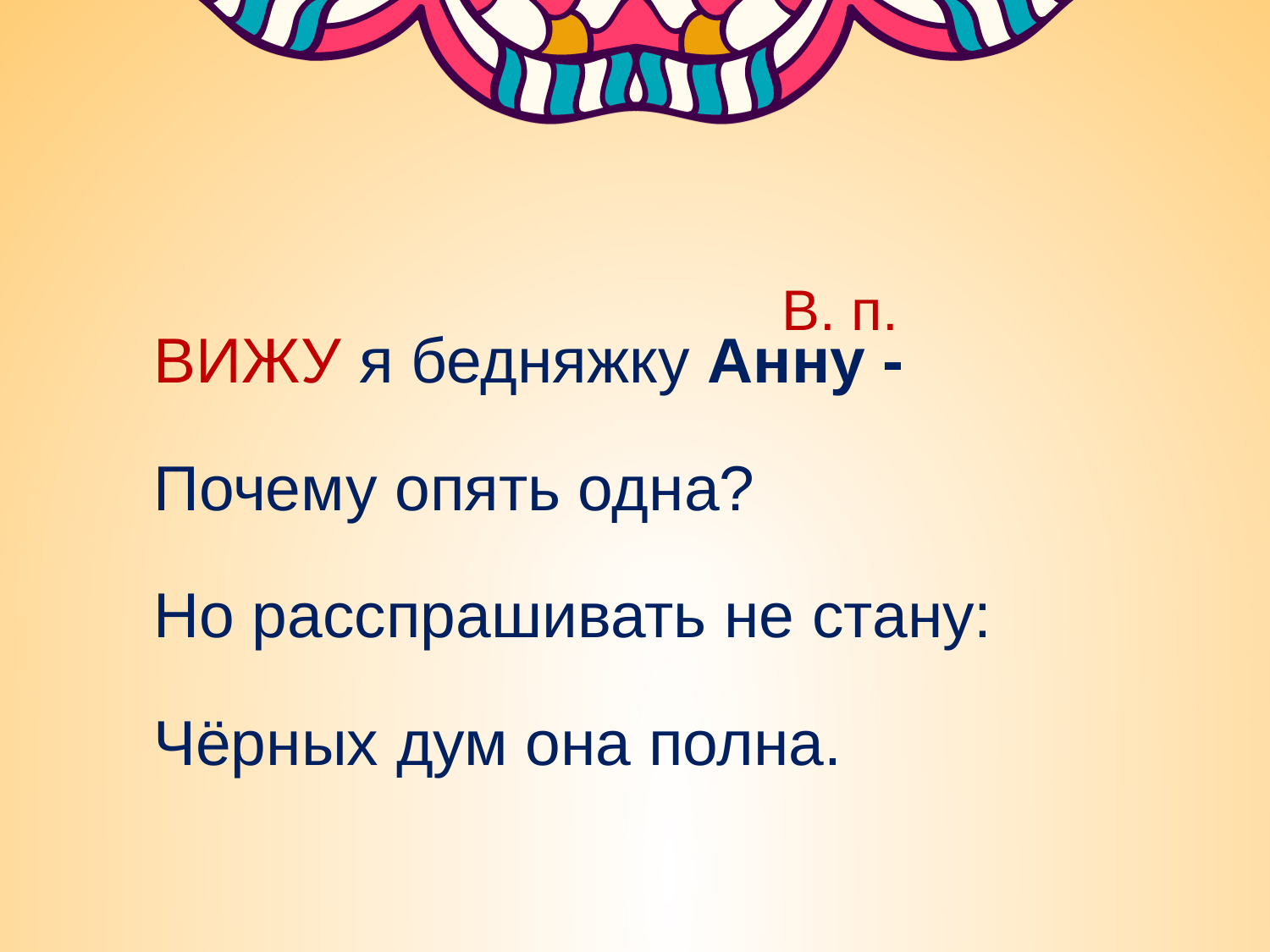

В. п.
ВИЖУ я бедняжку Анну -
Почему опять одна?
Но расспрашивать не стану:
Чёрных дум она полна.